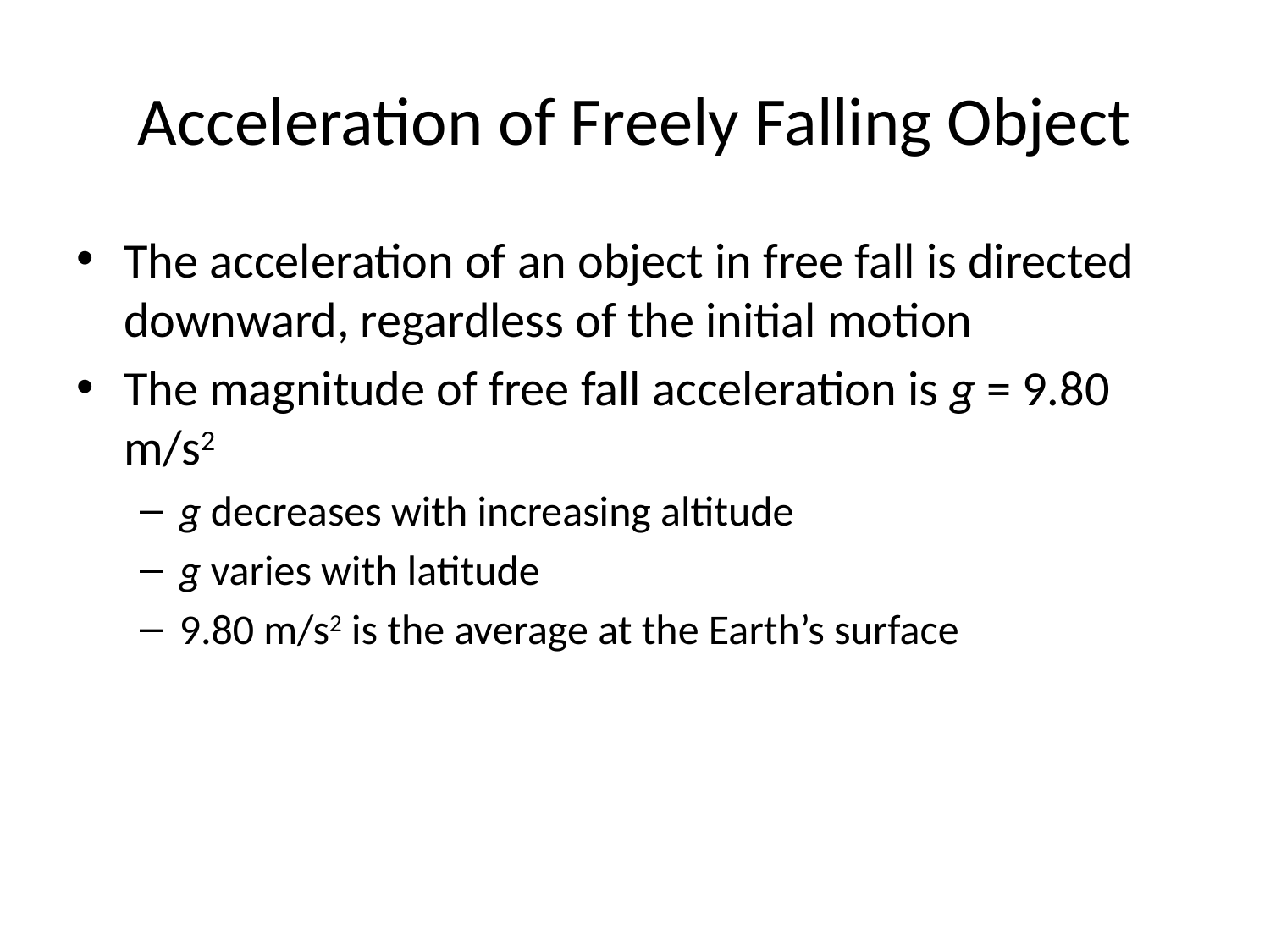

# Acceleration of Freely Falling Object
The acceleration of an object in free fall is directed downward, regardless of the initial motion
The magnitude of free fall acceleration is g = 9.80 m/s2
g decreases with increasing altitude
g varies with latitude
9.80 m/s2 is the average at the Earth’s surface